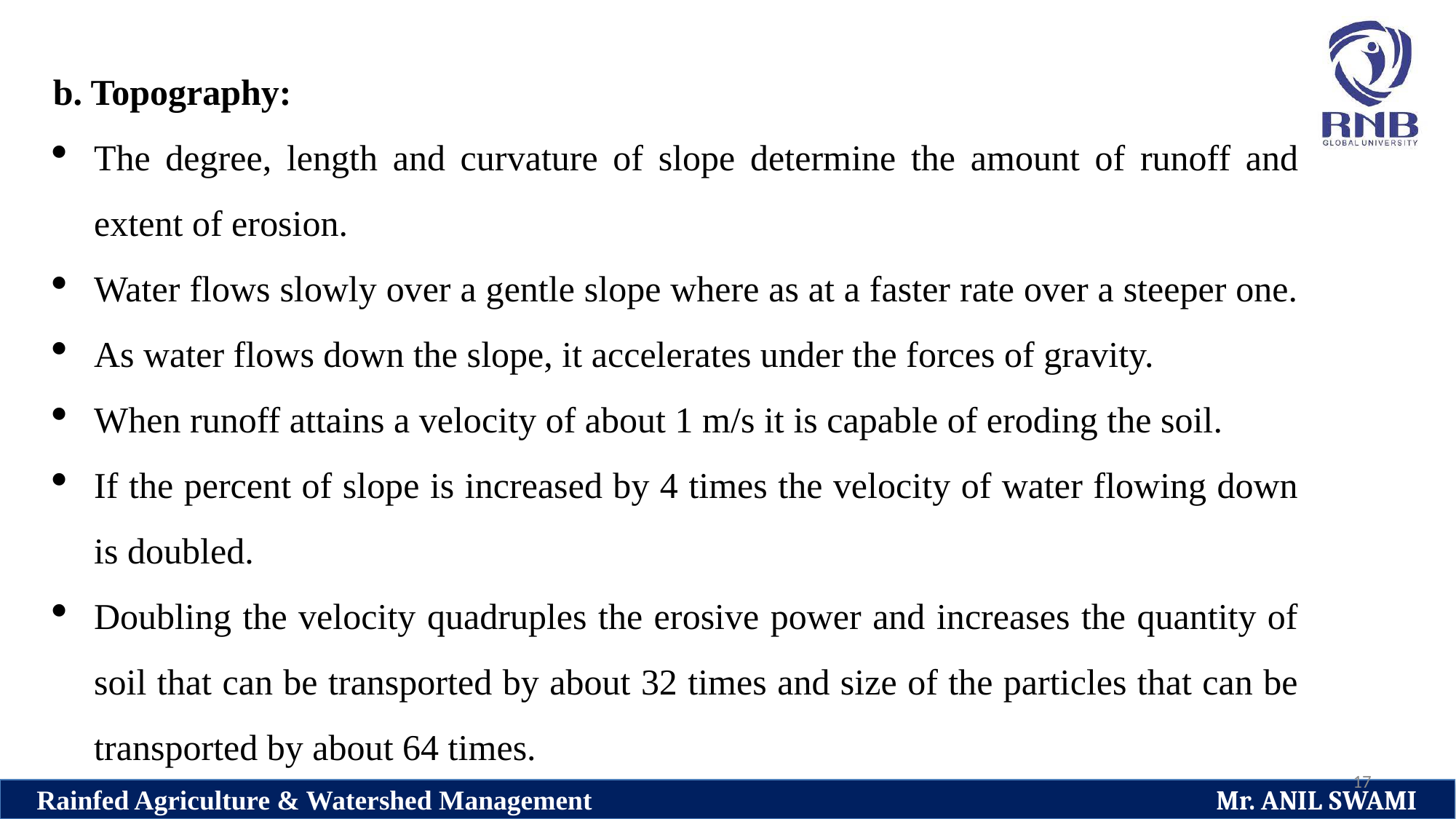

b. Topography:
The degree, length and curvature of slope determine the amount of runoff and extent of erosion.
Water flows slowly over a gentle slope where as at a faster rate over a steeper one.
As water flows down the slope, it accelerates under the forces of gravity.
When runoff attains a velocity of about 1 m/s it is capable of eroding the soil.
If the percent of slope is increased by 4 times the velocity of water flowing down is doubled.
Doubling the velocity quadruples the erosive power and increases the quantity of soil that can be transported by about 32 times and size of the particles that can be transported by about 64 times.
17